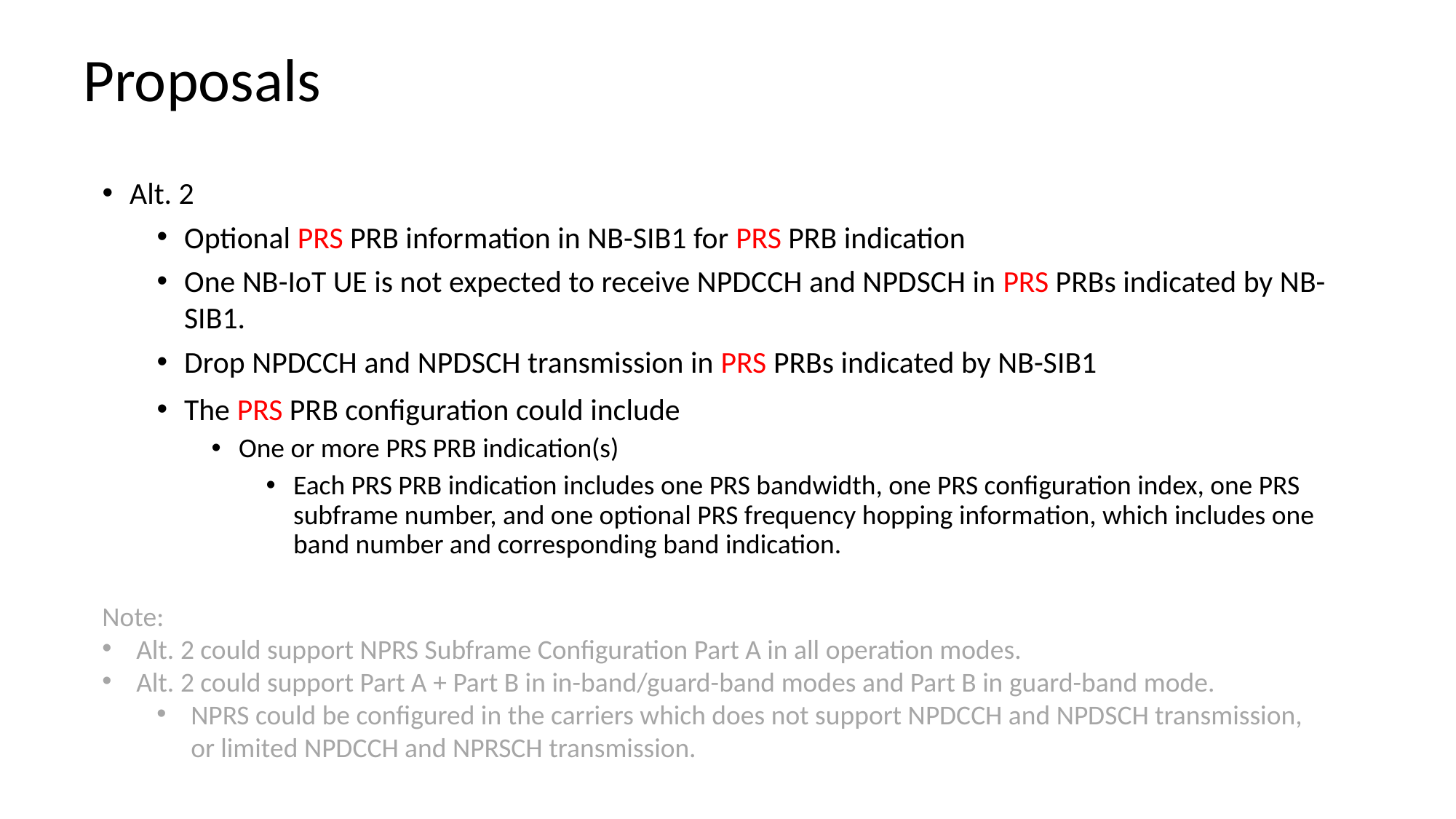

# Proposals
Alt. 2
Optional PRS PRB information in NB-SIB1 for PRS PRB indication
One NB-IoT UE is not expected to receive NPDCCH and NPDSCH in PRS PRBs indicated by NB-SIB1.
Drop NPDCCH and NPDSCH transmission in PRS PRBs indicated by NB-SIB1
The PRS PRB configuration could include
One or more PRS PRB indication(s)
Each PRS PRB indication includes one PRS bandwidth, one PRS configuration index, one PRS subframe number, and one optional PRS frequency hopping information, which includes one band number and corresponding band indication.

Note:
Alt. 2 could support NPRS Subframe Configuration Part A in all operation modes.
Alt. 2 could support Part A + Part B in in-band/guard-band modes and Part B in guard-band mode.
NPRS could be configured in the carriers which does not support NPDCCH and NPDSCH transmission, or limited NPDCCH and NPRSCH transmission.